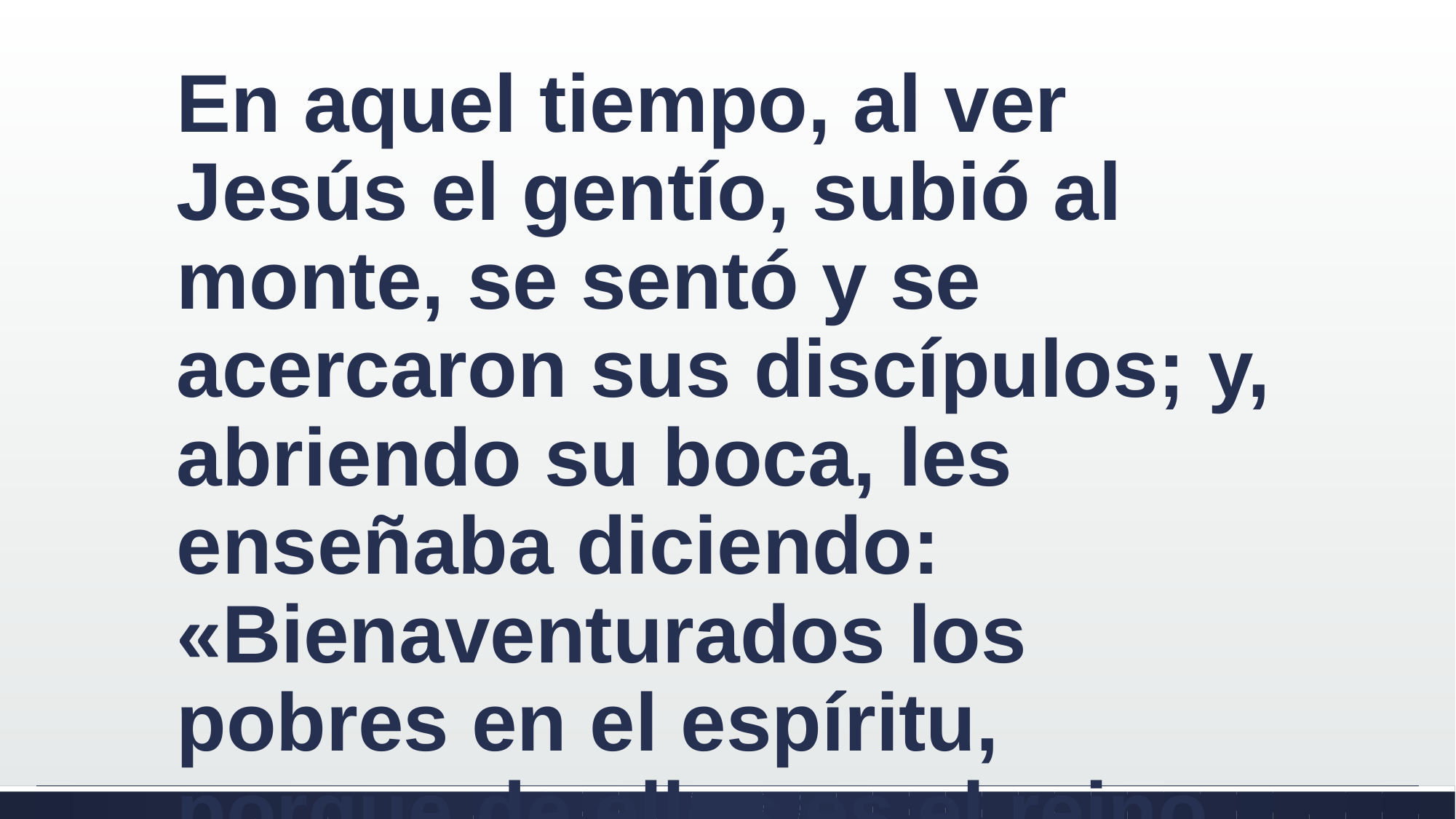

#
En aquel tiempo, al ver Jesús el gentío, subió al monte, se sentó y se acercaron sus discípulos; y, abriendo su boca, les enseñaba diciendo: «Bienaventurados los pobres en el espíritu, porque de ellos es el reino de los cielos.